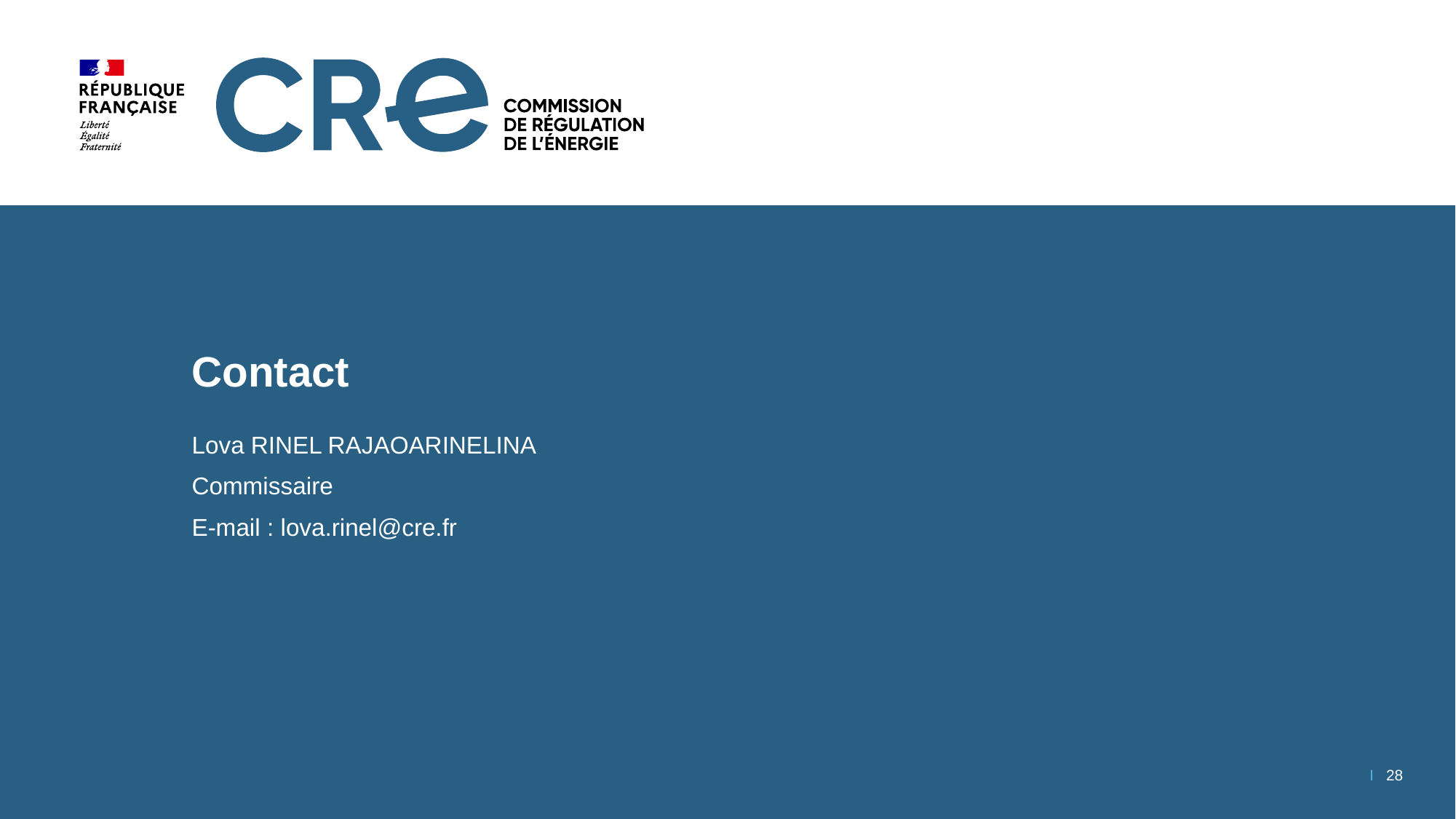

# Contact
Lova RINEL RAJAOARINELINA
Commissaire
E-mail : lova.rinel@cre.fr

I   28